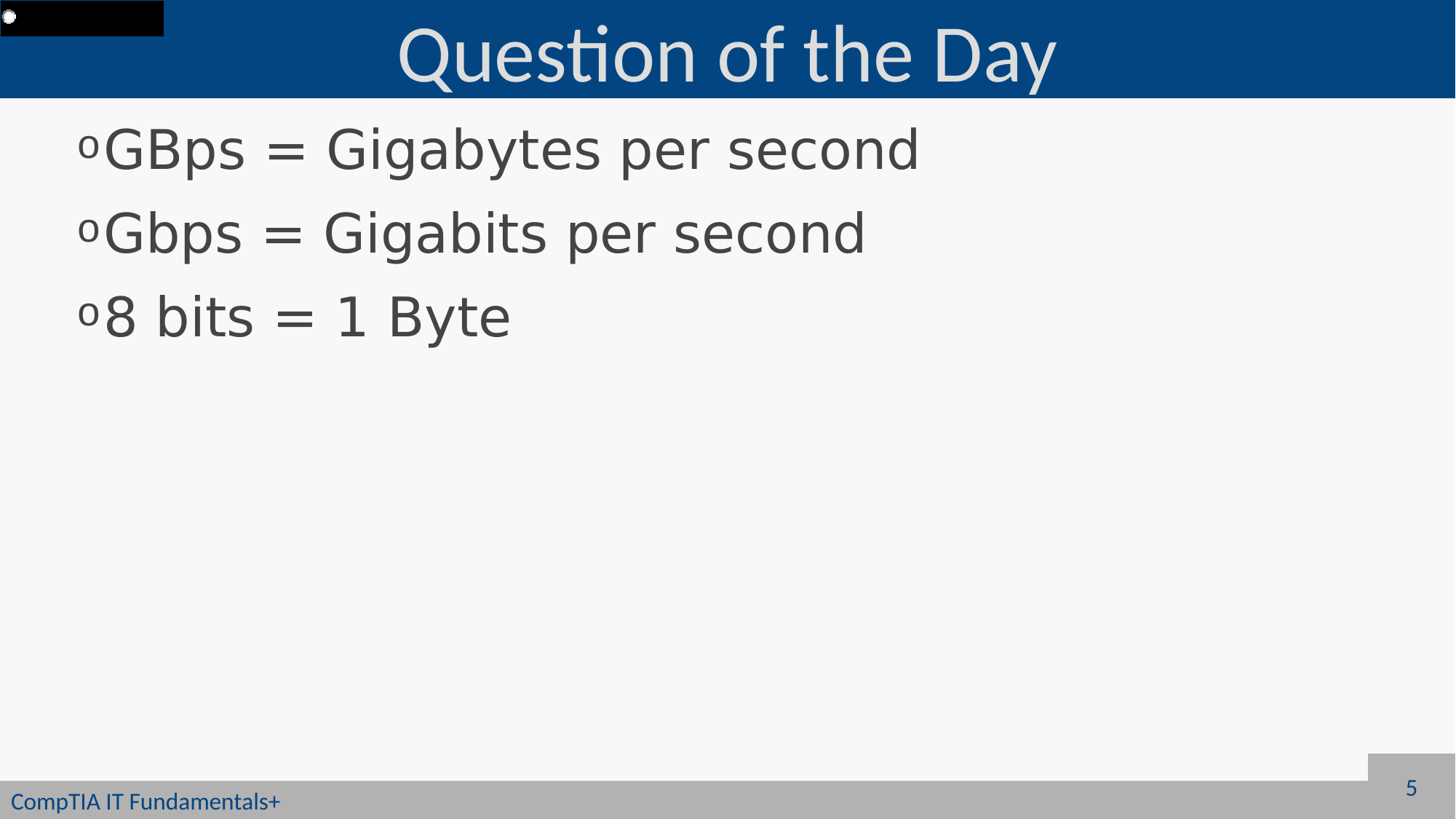

# Question of the Day
GBps = Gigabytes per second
Gbps = Gigabits per second
8 bits = 1 Byte

5
CompTIA IT Fundamentals+